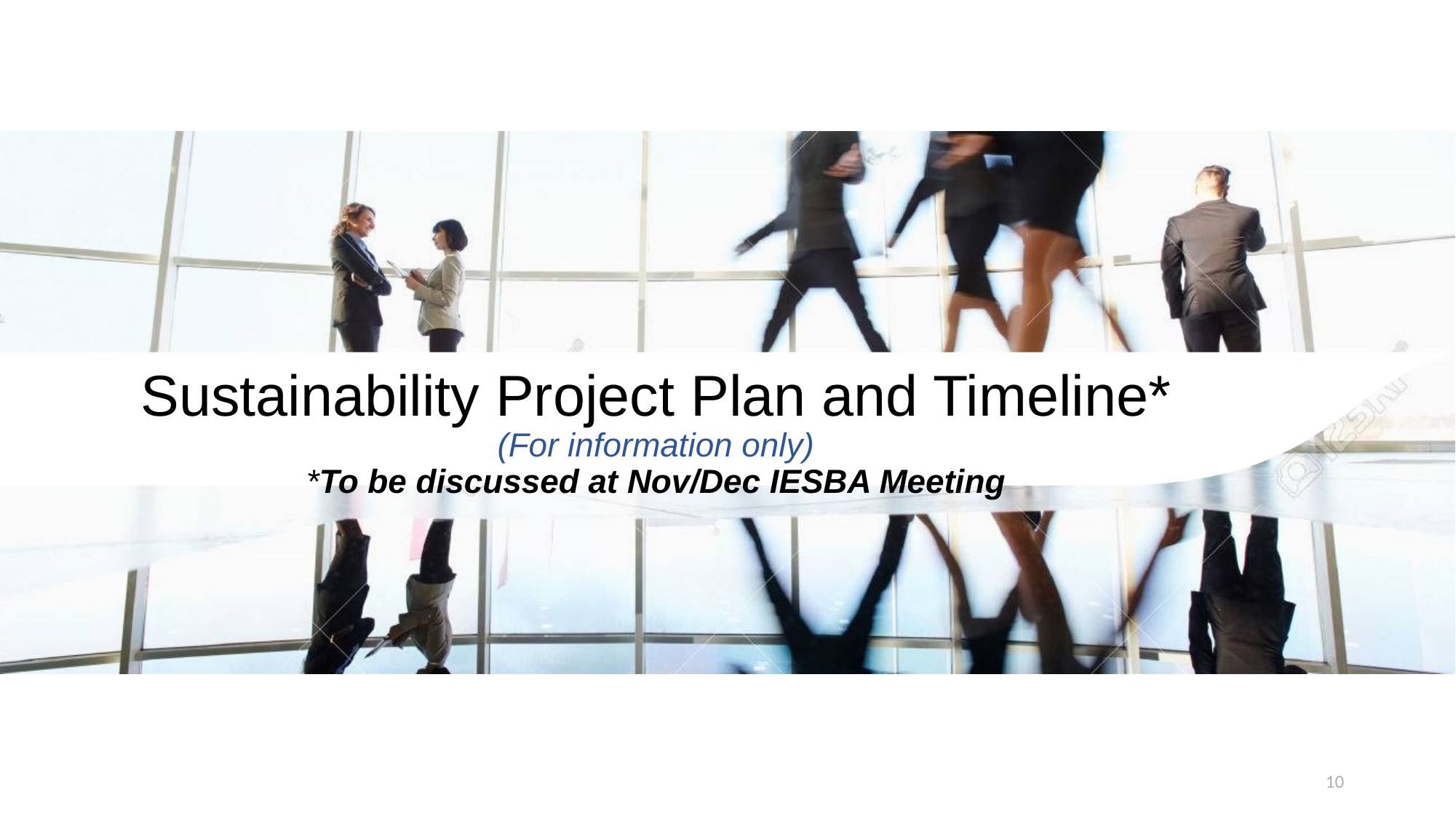

# Sustainability Project Plan and Timeline* (For information only) *To be discussed at Nov/Dec IESBA Meeting
10